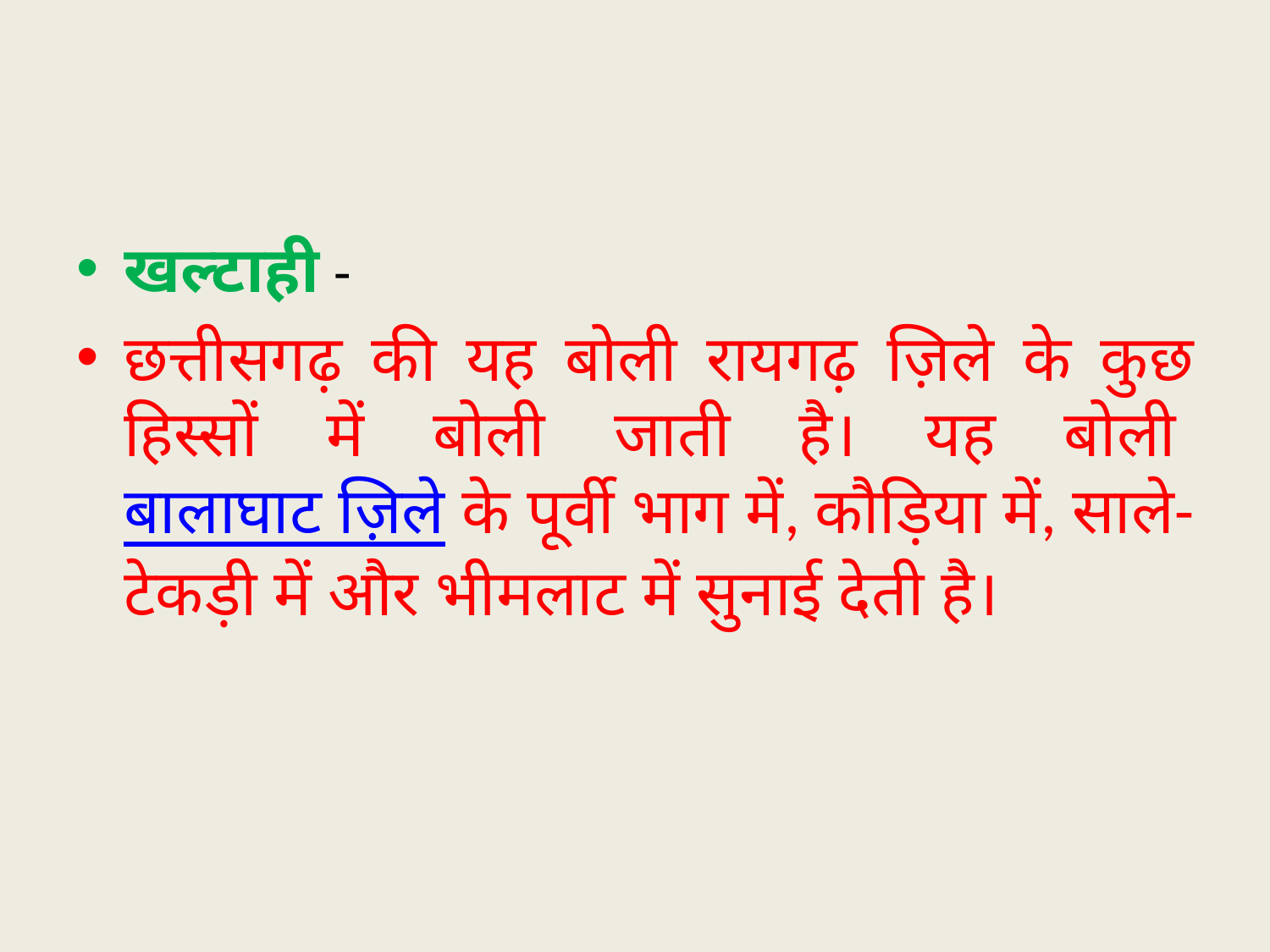

#
खल्टाही -
छत्तीसगढ़ की यह बोली रायगढ़ ज़िले के कुछ हिस्सों में बोली जाती है। यह बोली बालाघाट ज़िले के पूर्वी भाग में, कौड़िया में, साले-टेकड़ी में और भीमलाट में सुनाई देती है।